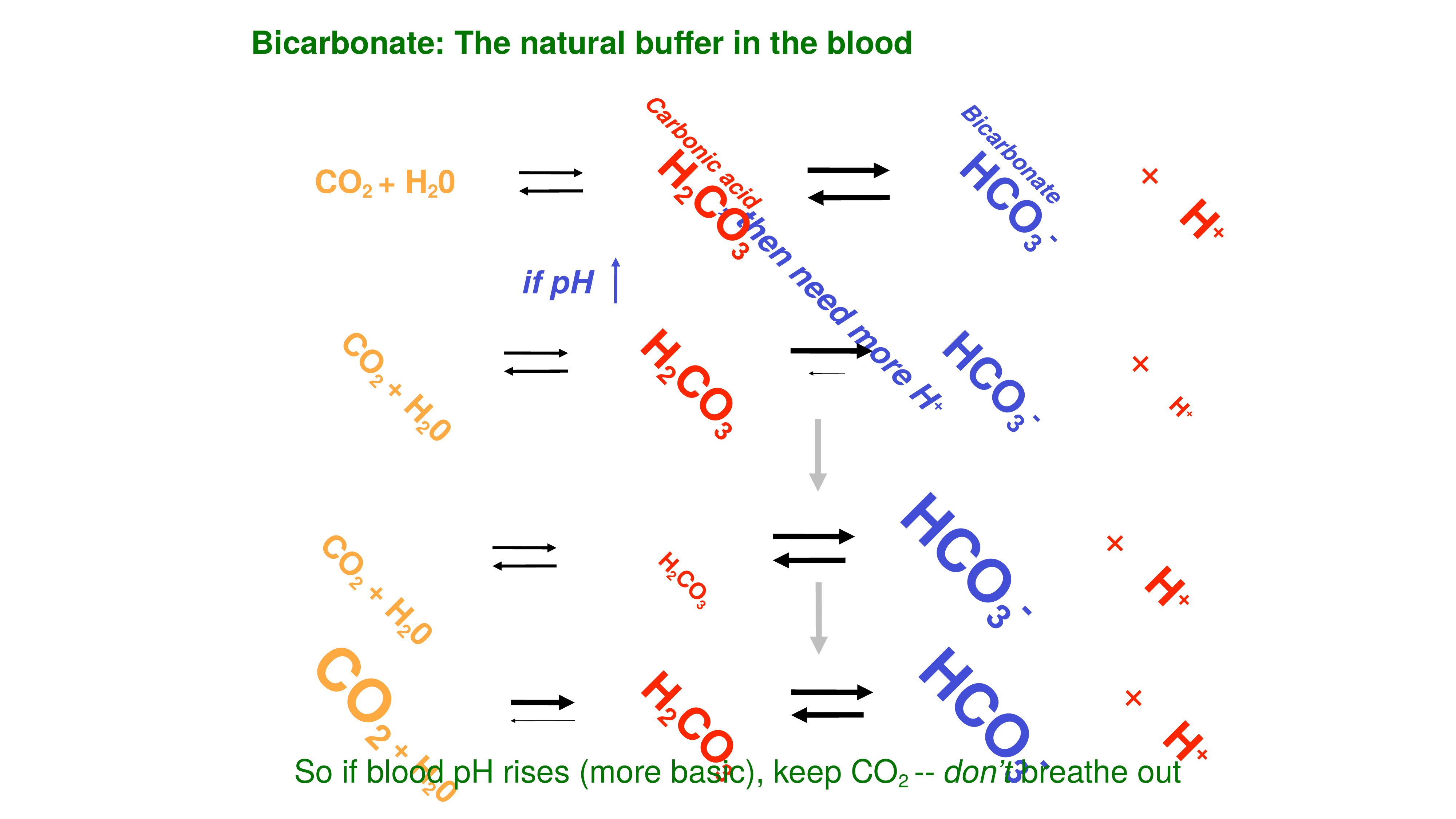

Bicarbonate: The natural buffer in the blood
Carbonic acid
H2CO3

Bicarbonate
HCO3-

+   H+
CO2 + H20
if pH

, then need more H+
H2CO3
HCO3-
+   H+

CO2 + H20

HCO3-
+   H+
H2CO3

CO2 + H20

HCO3-
H2CO3
+   H+

CO2 + H20

So if blood pH rises (more basic), keep CO2 -- don’t breathe out